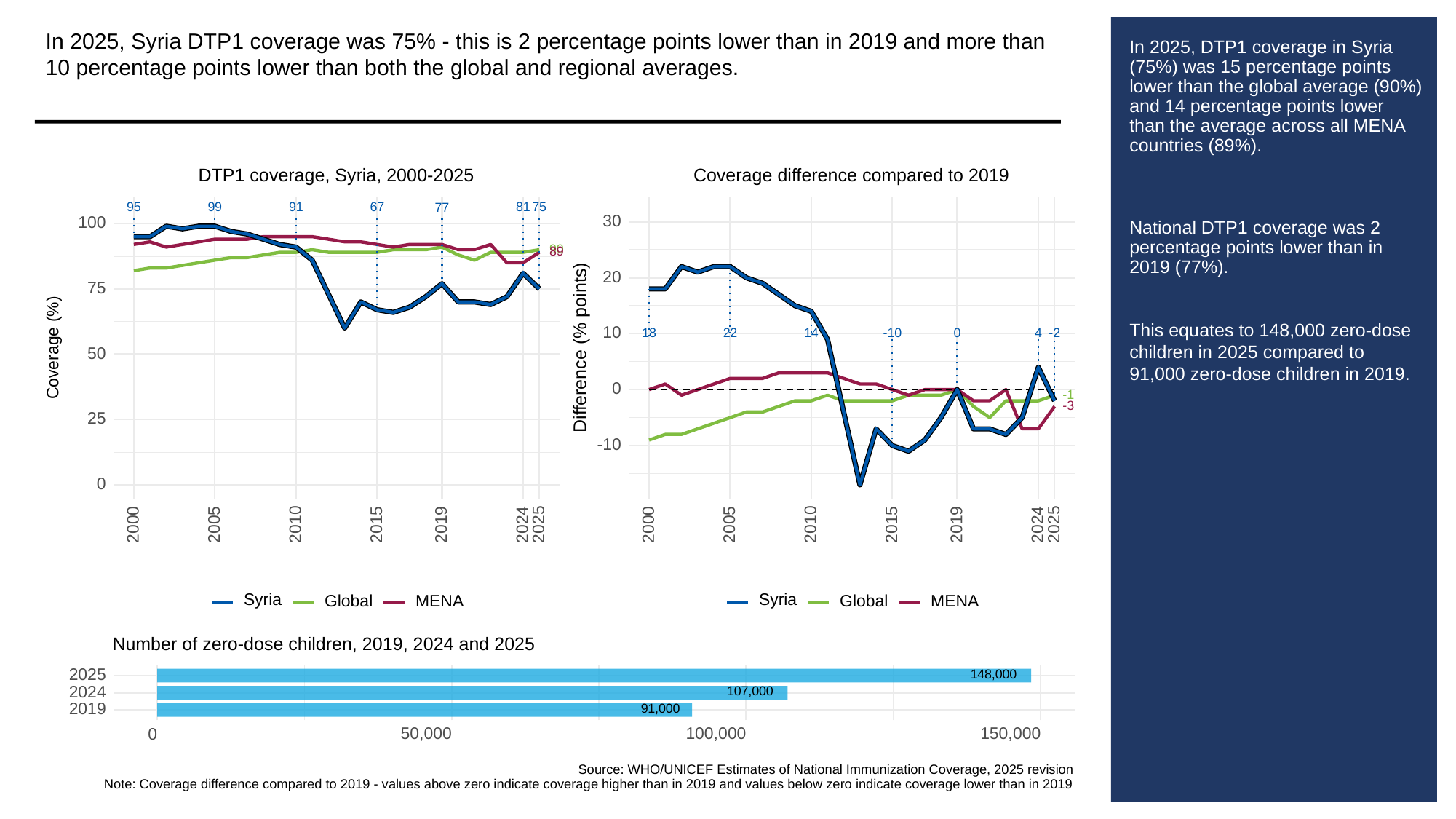

In 2025, Syria DTP1 coverage was 75% - this is 2 percentage points lower than in 2019 and more than 10 percentage points lower than both the global and regional averages.
# In 2025, DTP1 coverage in Syria (75%) was 15 percentage points lower than the global average (90%) and 14 percentage points lower than the average across all MENA countries (89%).

National DTP1 coverage was 2 percentage points lower than in 2019 (77%).

This equates to 148,000 zero-dose children in 2025 compared to 91,000 zero-dose children in 2019.

DTP1 coverage, Syria, 2000-2025
Coverage difference compared to 2019

95
99
91
67
81
75
77
30
100

90

89

20

75

10
18
-10
0
22
14
-2
4

Difference (% points)
Coverage (%)
50

0

-1
-3
25

-10

0

2000
2005
2010
2015
2019
2024
2025
2000
2005
2010
2015
2019
2024
2025
Syria
Syria
Global
Global
MENA
MENA

Number of zero-dose children, 2019, 2024 and 2025

148,000
2025

107,000
2024

91,000
2019

50,000
100,000
150,000
0
Source: WHO/UNICEF Estimates of National Immunization Coverage, 2025 revision
Note: Coverage difference compared to 2019 - values above zero indicate coverage higher than in 2019 and values below zero indicate coverage lower than in 2019